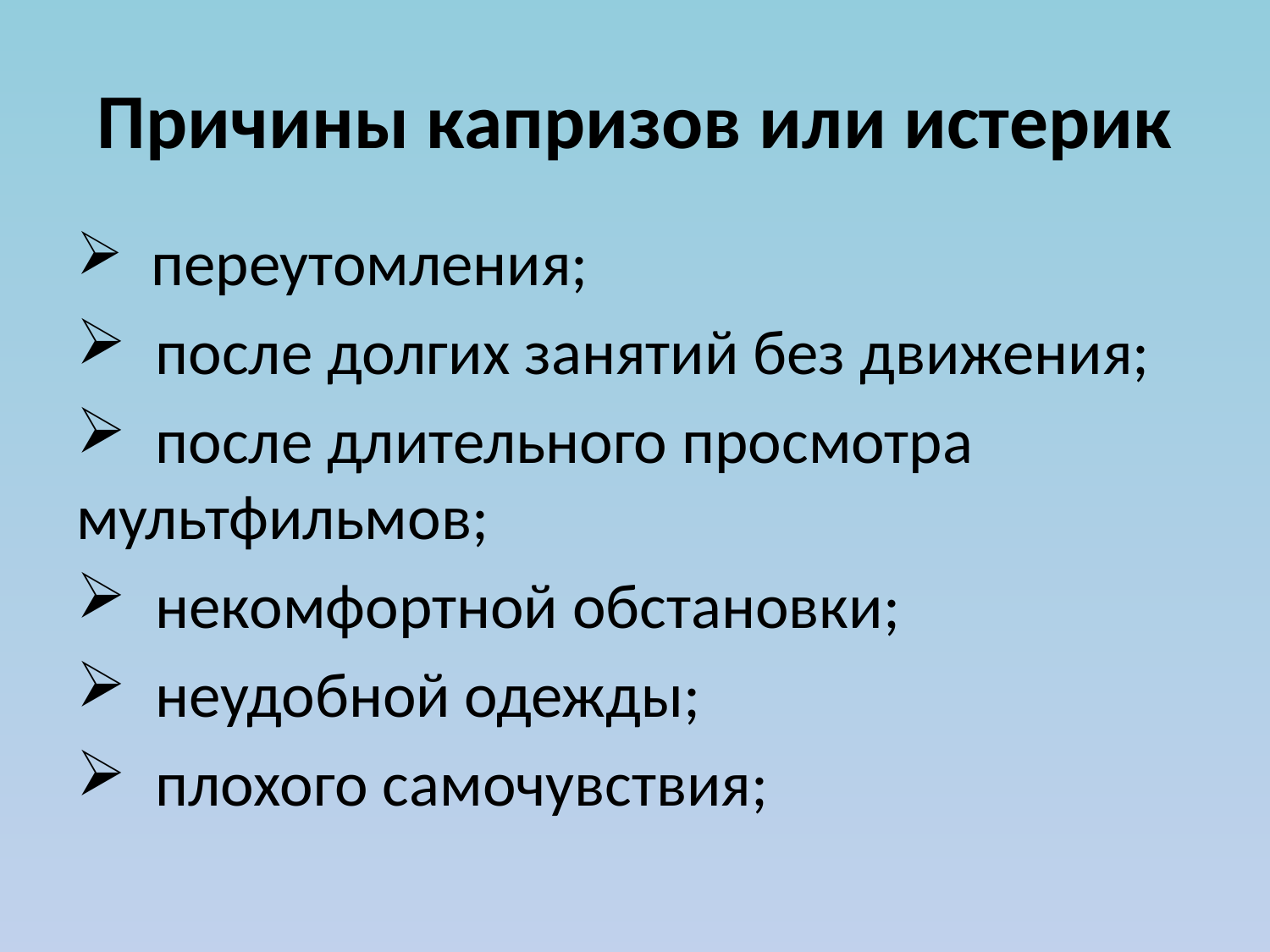

# Причины капризов или истерик
  переутомления;
  после долгих занятий без движения;
  после длительного просмотра          мультфильмов;
  некомфортной обстановки;
  неудобной одежды;
  плохого самочувствия;